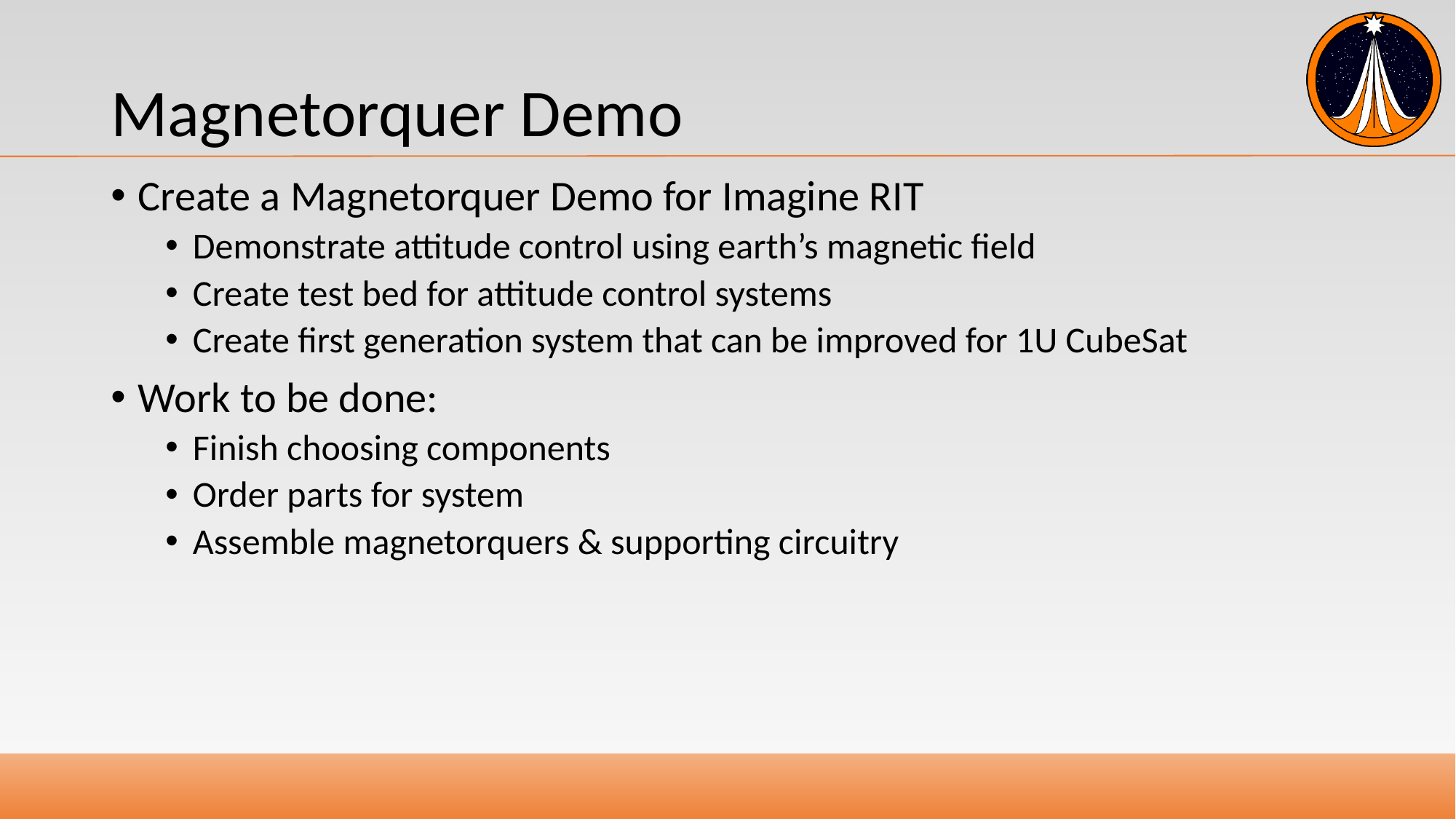

# Magnetorquer Demo
Create a Magnetorquer Demo for Imagine RIT
Demonstrate attitude control using earth’s magnetic field
Create test bed for attitude control systems
Create first generation system that can be improved for 1U CubeSat
Work to be done:
Finish choosing components
Order parts for system
Assemble magnetorquers & supporting circuitry